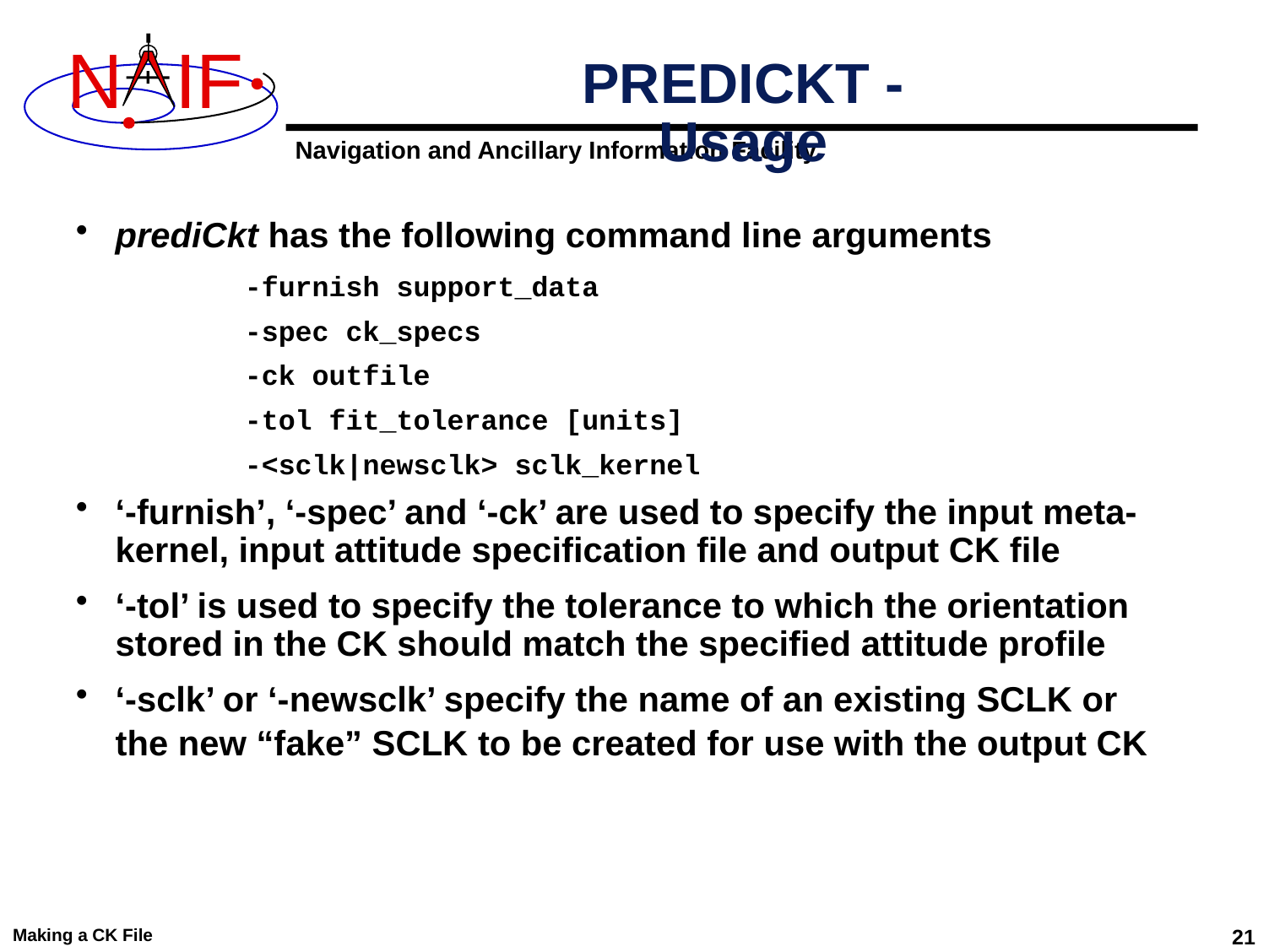

# PREDICKT - Usage
prediCkt has the following command line arguments
          -furnish support_data
          -spec ck_specs
          -ck outfile
          -tol fit_tolerance [units]
          -<sclk|newsclk> sclk_kernel
‘-furnish’, ‘-spec’ and ‘-ck’ are used to specify the input meta-kernel, input attitude specification file and output CK file
‘-tol’ is used to specify the tolerance to which the orientation stored in the CK should match the specified attitude profile
‘-sclk’ or ‘-newsclk’ specify the name of an existing SCLK or the new “fake” SCLK to be created for use with the output CK
Making a CK File
21